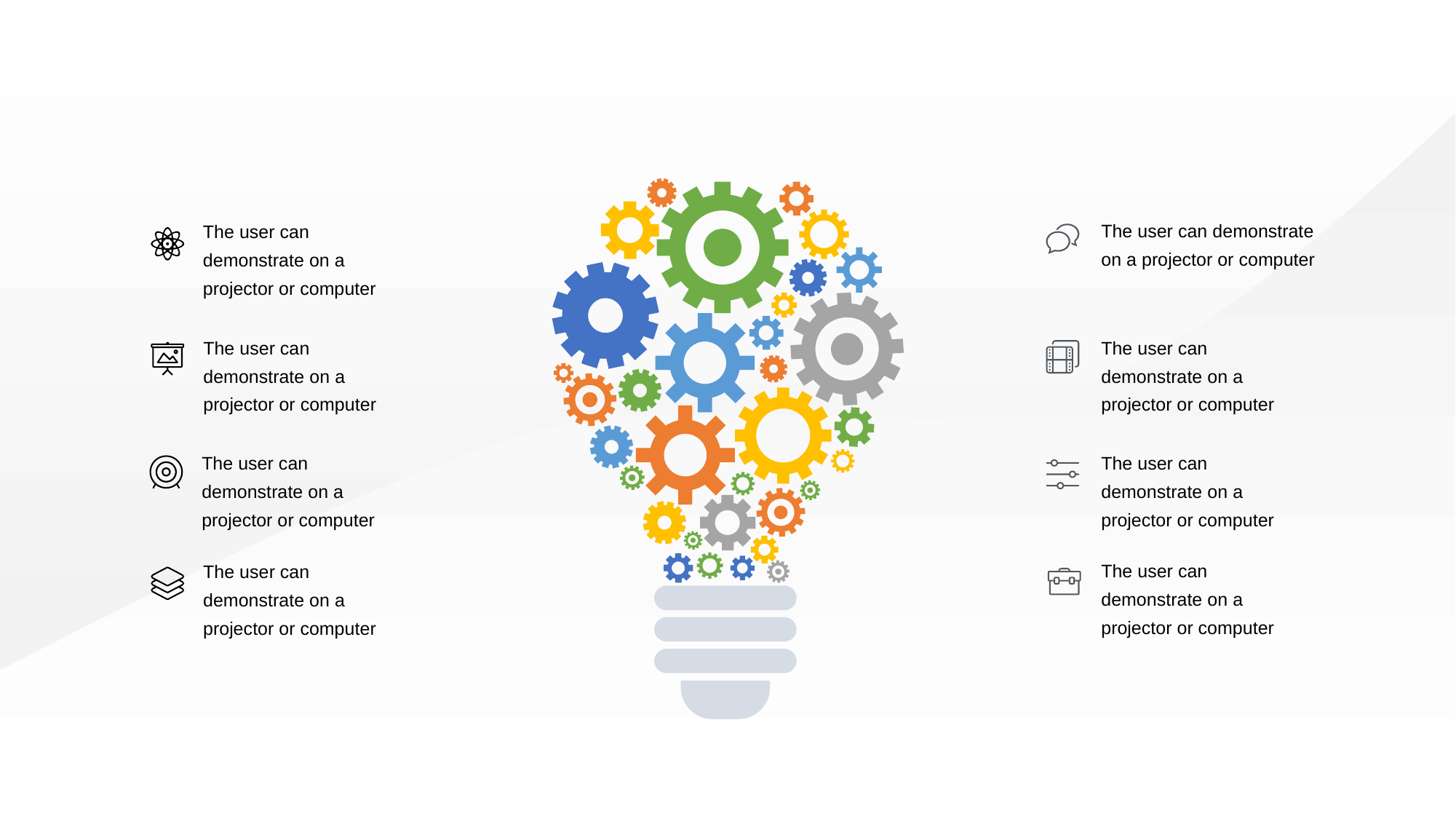

The user can demonstrate on a projector or computer

The user can demonstrate on a projector or computer

The user can demonstrate on a projector or computer

The user can demonstrate on a projector or computer

The user can demonstrate on a projector or computer

The user can demonstrate on a projector or computer

The user can demonstrate on a projector or computer

The user can demonstrate on a projector or computer